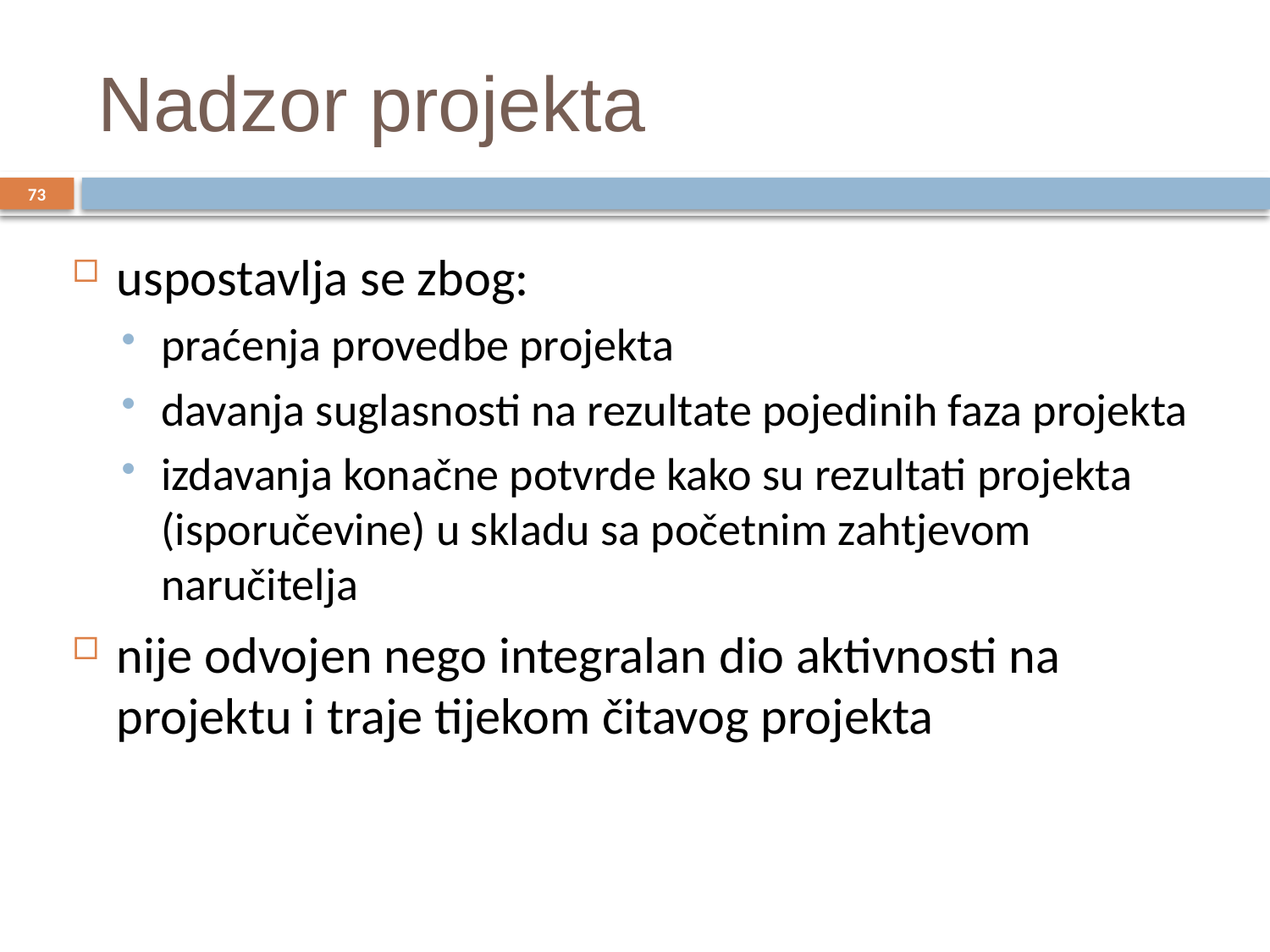

# Nadzor projekta
73
uspostavlja se zbog:
praćenja provedbe projekta
davanja suglasnosti na rezultate pojedinih faza projekta
izdavanja konačne potvrde kako su rezultati projekta (isporučevine) u skladu sa početnim zahtjevom naručitelja
nije odvojen nego integralan dio aktivnosti na projektu i traje tijekom čitavog projekta